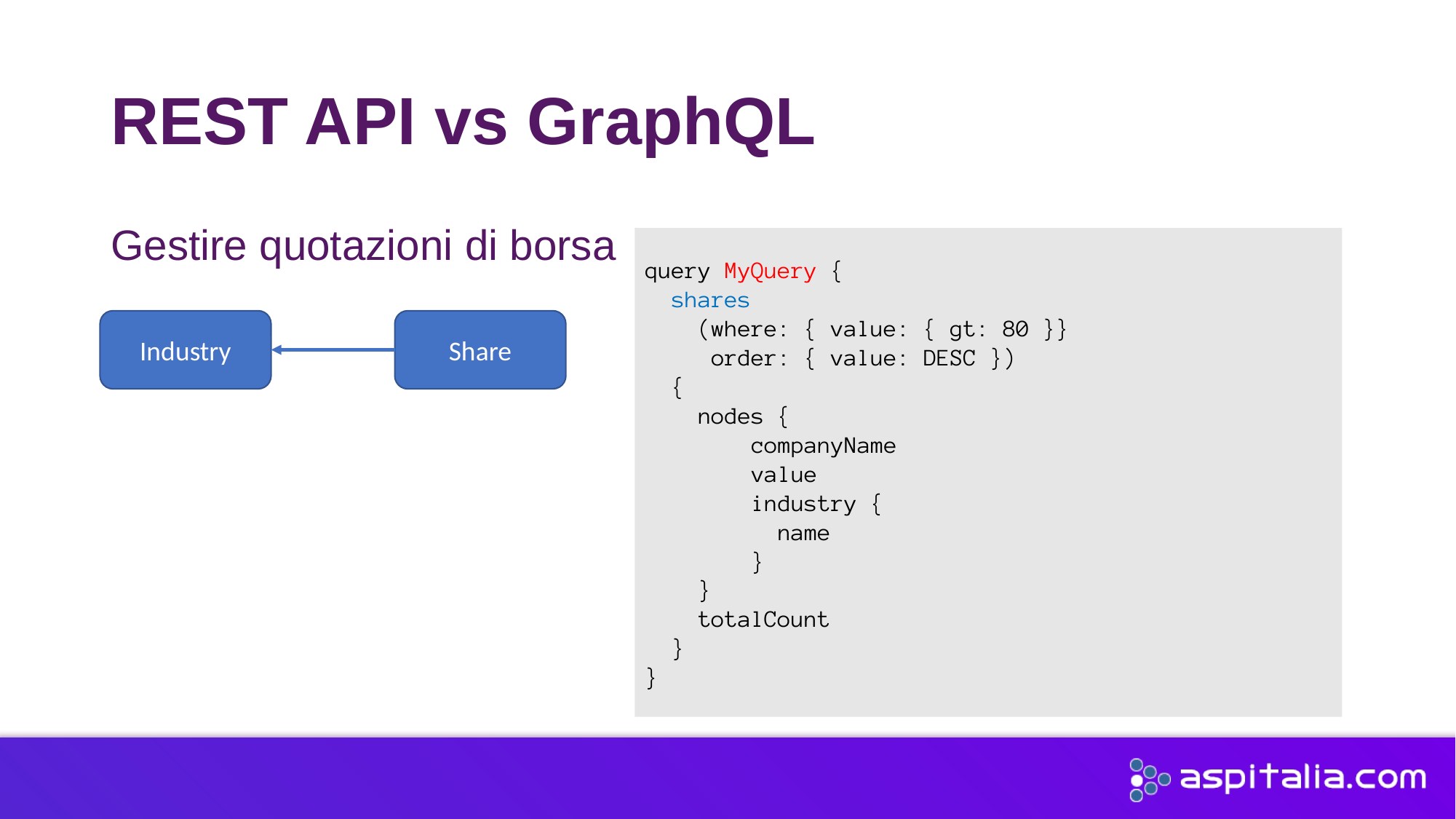

# REST API vs GraphQL
Gestire quotazioni di borsa
query MyQuery {
  shares
    (where: { value: { gt: 80 }}
     order: { value: DESC })
  {
    nodes {
        companyName
        value
        industry {
          name
        }
    }
    totalCount
  }
}
Share
Industry